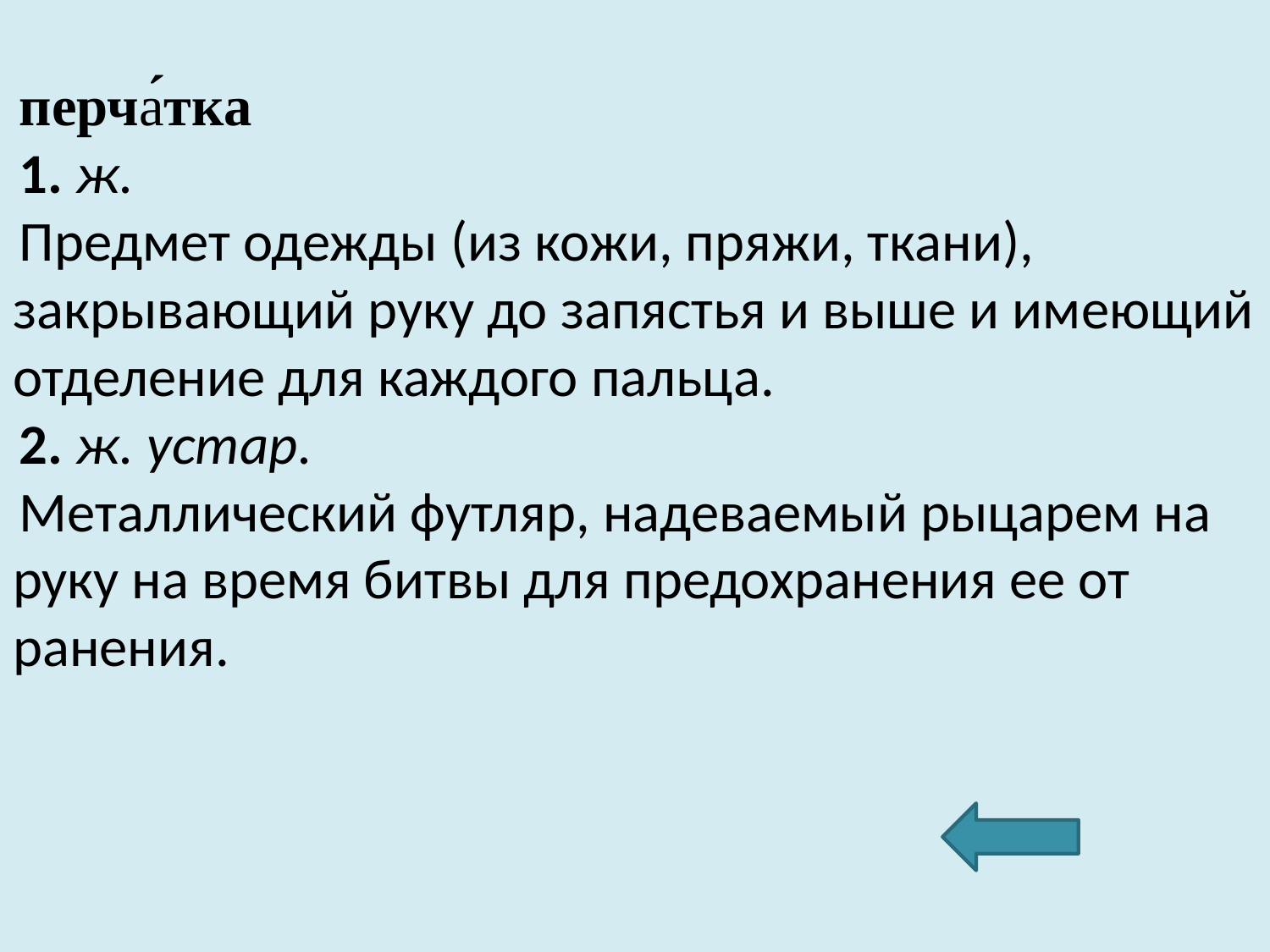

перча́тка
1. ж.
Предмет одежды (из кожи, пряжи, ткани), закрывающий руку до запястья и выше и имеющий отделение для каждого пальца.
2. ж. устар.
Металлический футляр, надеваемый рыцарем на руку на время битвы для предохранения ее от ранения.